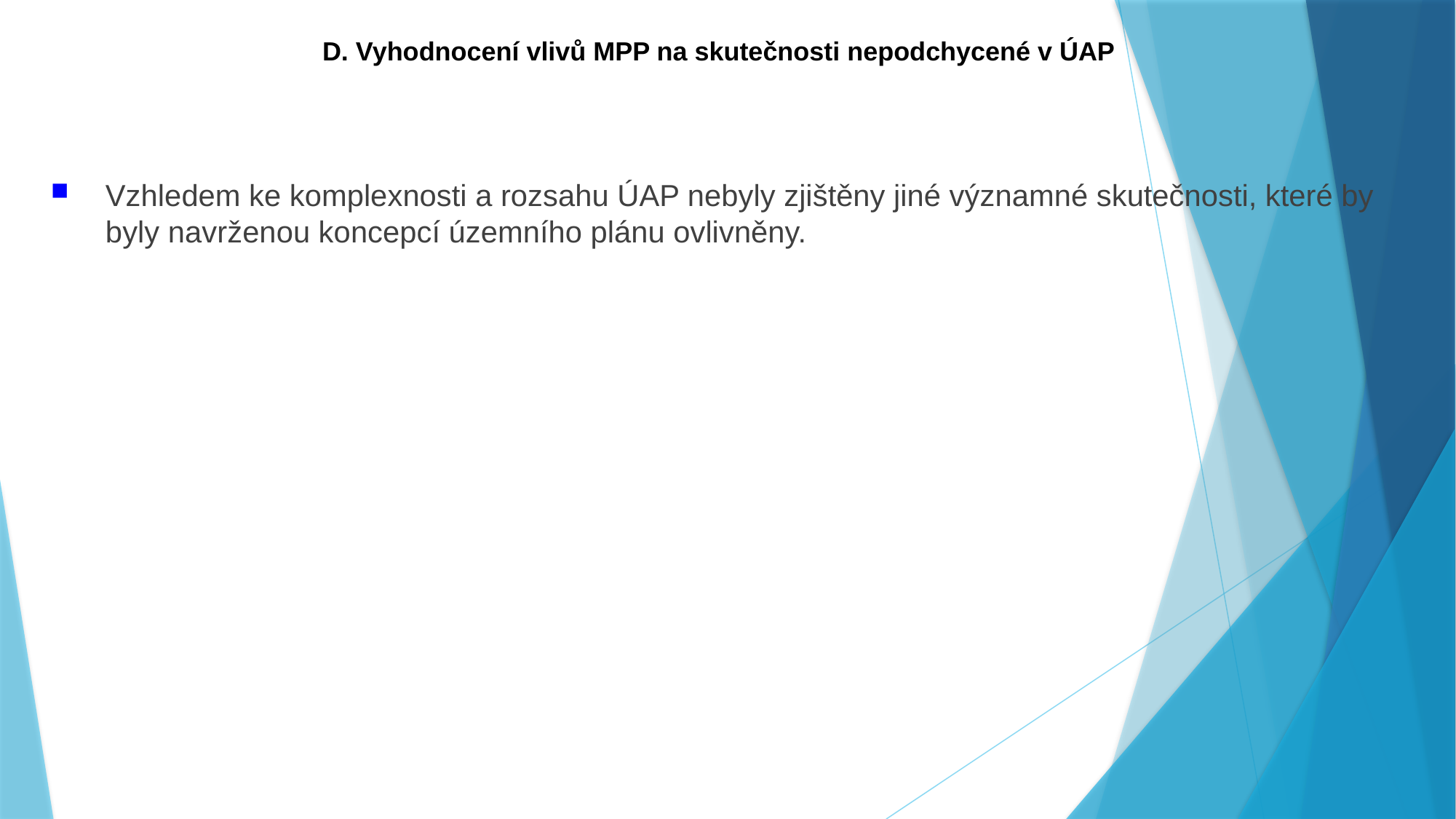

# D. Vyhodnocení vlivů MPP na skutečnosti nepodchycené v ÚAP
Vzhledem ke komplexnosti a rozsahu ÚAP nebyly zjištěny jiné významné skutečnosti, které by byly navrženou koncepcí územního plánu ovlivněny.